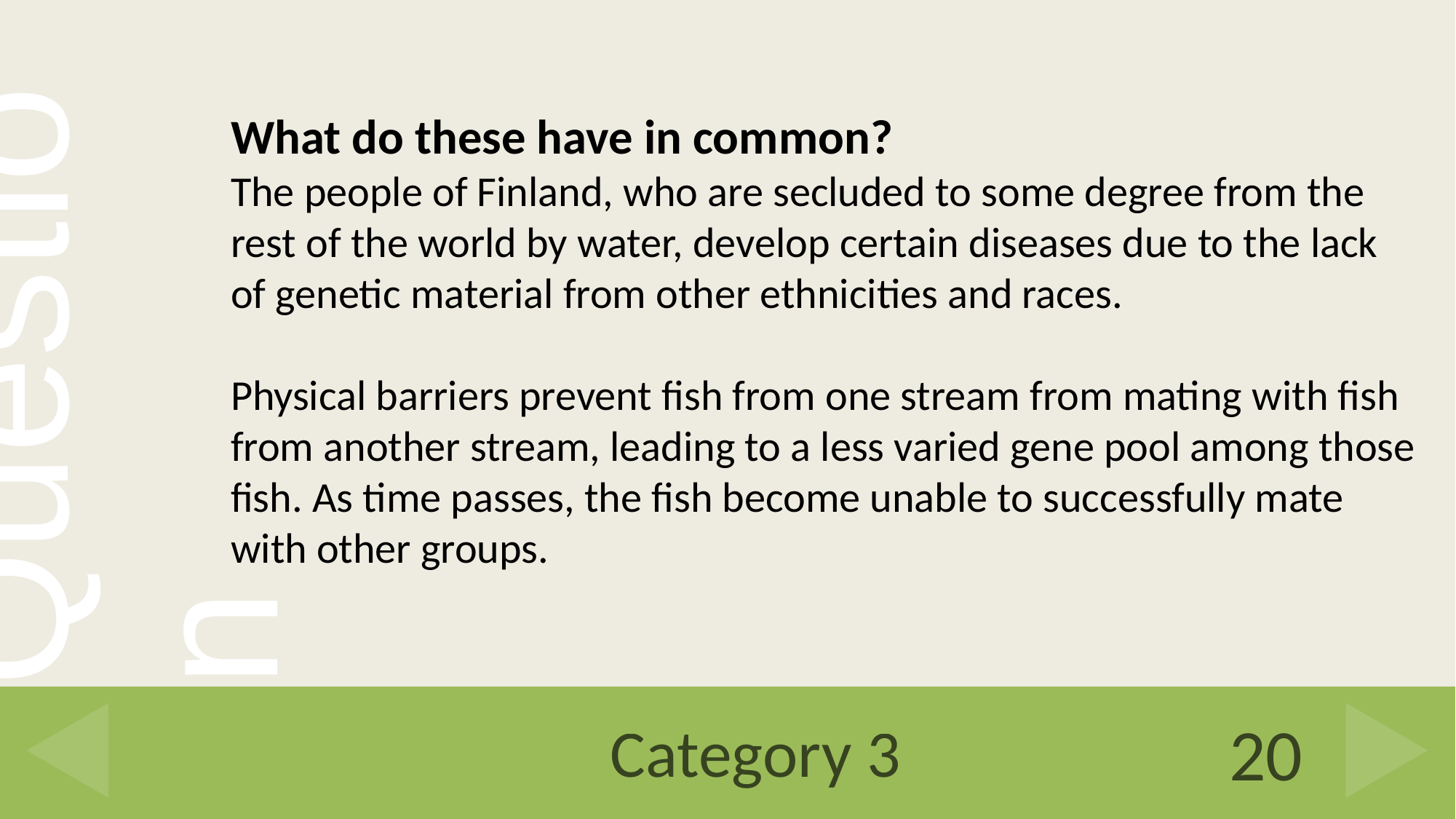

What do these have in common?
The people of Finland, who are secluded to some degree from the rest of the world by water, develop certain diseases due to the lack of genetic material from other ethnicities and races.

Physical barriers prevent fish from one stream from mating with fish from another stream, leading to a less varied gene pool among those fish. As time passes, the fish become unable to successfully mate with other groups.
# Category 3
20